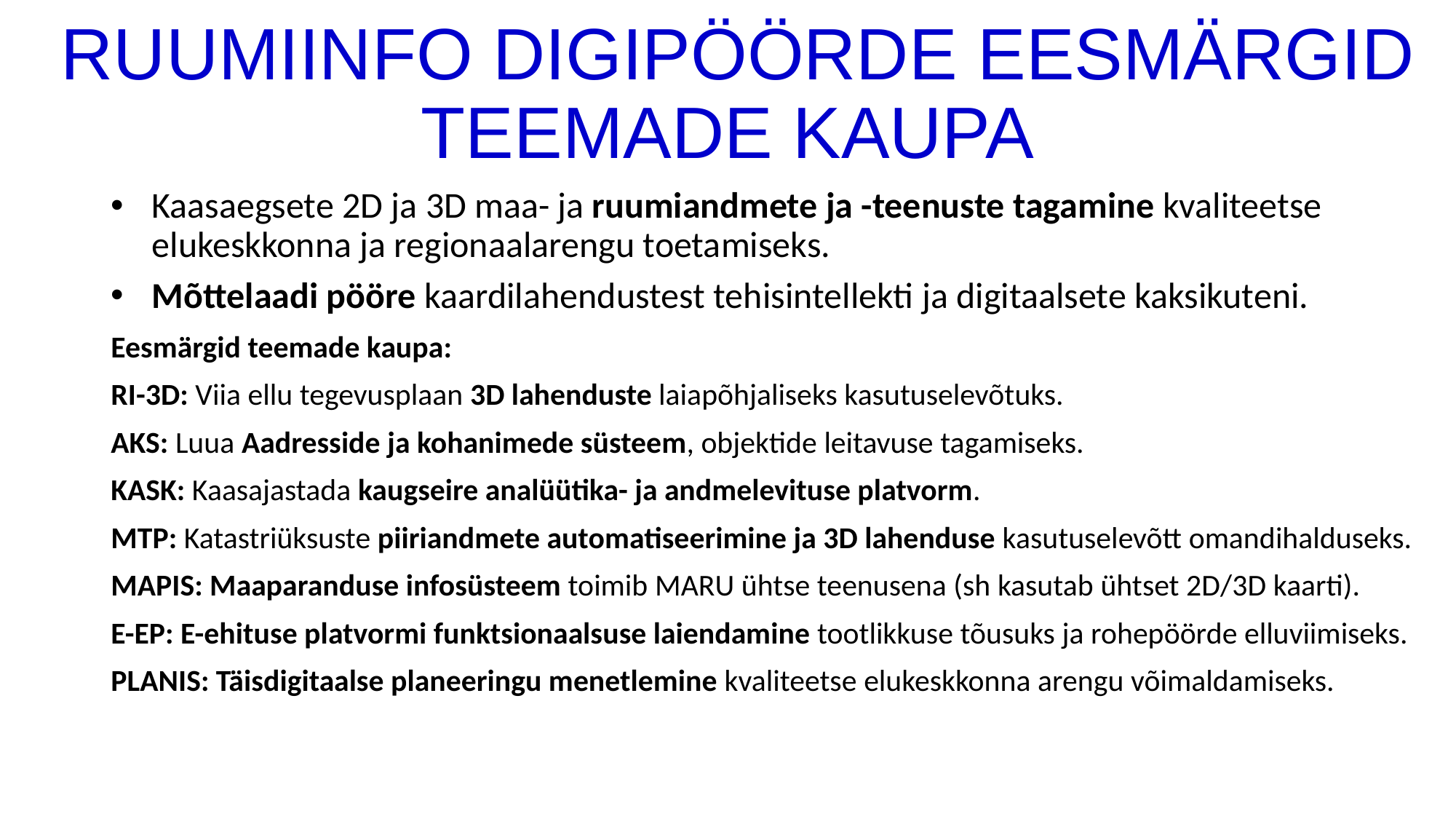

# RUUMIINFO DIGIPÖÖRDE EESMÄRGID TEEMADE KAUPA
Kaasaegsete 2D ja 3D maa- ja ruumiandmete ja -teenuste tagamine kvaliteetse elukeskkonna ja regionaalarengu toetamiseks.
Mõttelaadi pööre kaardilahendustest tehisintellekti ja digitaalsete kaksikuteni.
Eesmärgid teemade kaupa:
RI-3D: Viia ellu tegevusplaan 3D lahenduste laiapõhjaliseks kasutuselevõtuks.
AKS: Luua Aadresside ja kohanimede süsteem, objektide leitavuse tagamiseks.
KASK: Kaasajastada kaugseire analüütika- ja andmelevituse platvorm.
MTP: Katastriüksuste piiriandmete automatiseerimine ja 3D lahenduse kasutuselevõtt omandihalduseks.
MAPIS: Maaparanduse infosüsteem toimib MARU ühtse teenusena (sh kasutab ühtset 2D/3D kaarti).
E-EP: E-ehituse platvormi funktsionaalsuse laiendamine tootlikkuse tõusuks ja rohepöörde elluviimiseks.
PLANIS: Täisdigitaalse planeeringu menetlemine kvaliteetse elukeskkonna arengu võimaldamiseks.